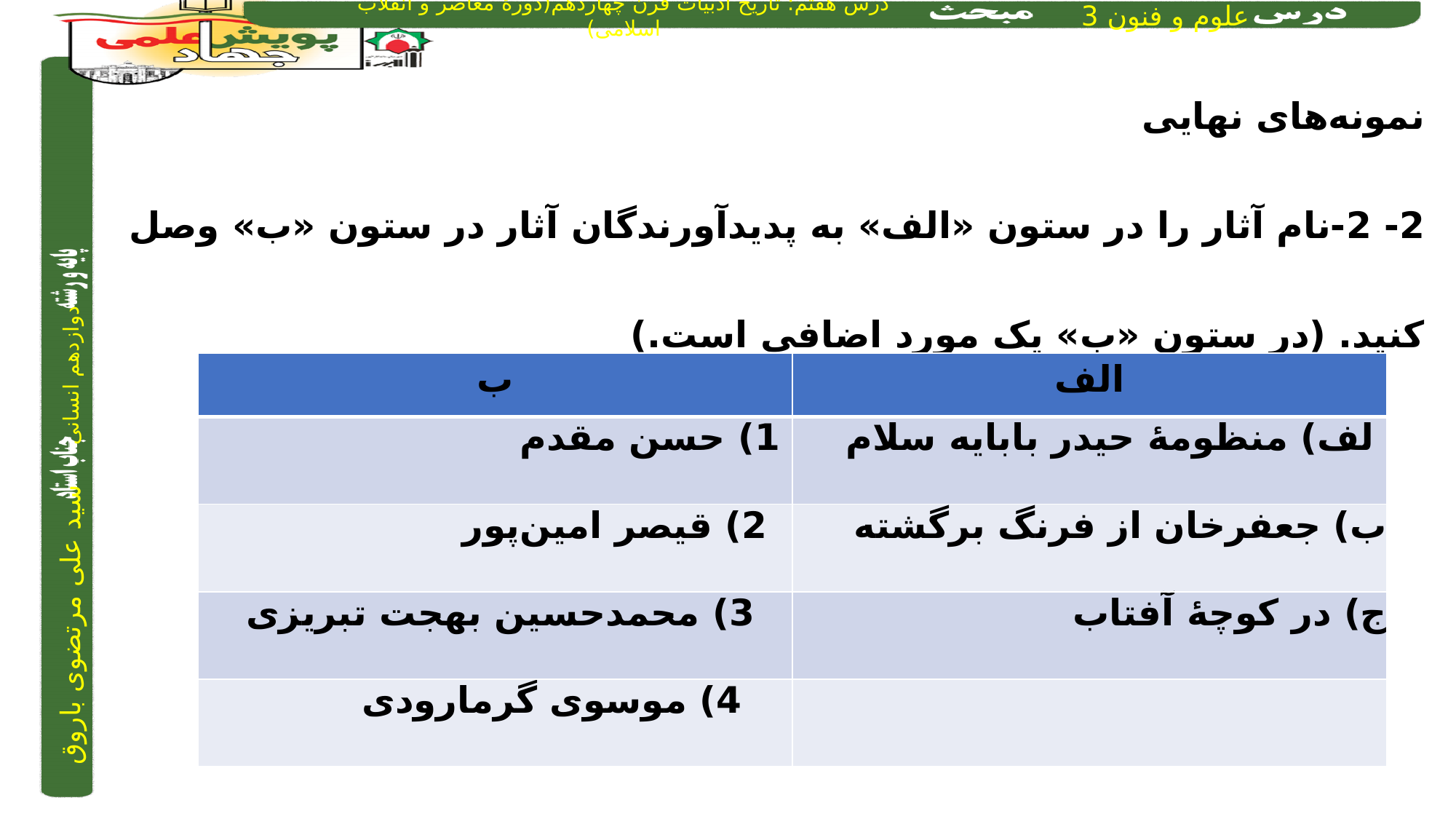

نمونه‌های نهایی
2- 2-نام آثار را در ستون «الف» به پدیدآورندگان آثار در ستون «ب» وصل کنید. (در ستون «ب» یک مورد اضافی است.)

| ب | الف |
| --- | --- |
| 1) حسن مقدم | لف) منظومۀ حیدر بابایه سلام |
| 2) قیصر امین‌پور | ب) جعفرخان از فرنگ برگشته |
| 3) محمد‌حسین بهجت تبریزی | ج) در کوچۀ آفتاب |
| 4) موسوی گرمارودی |  |